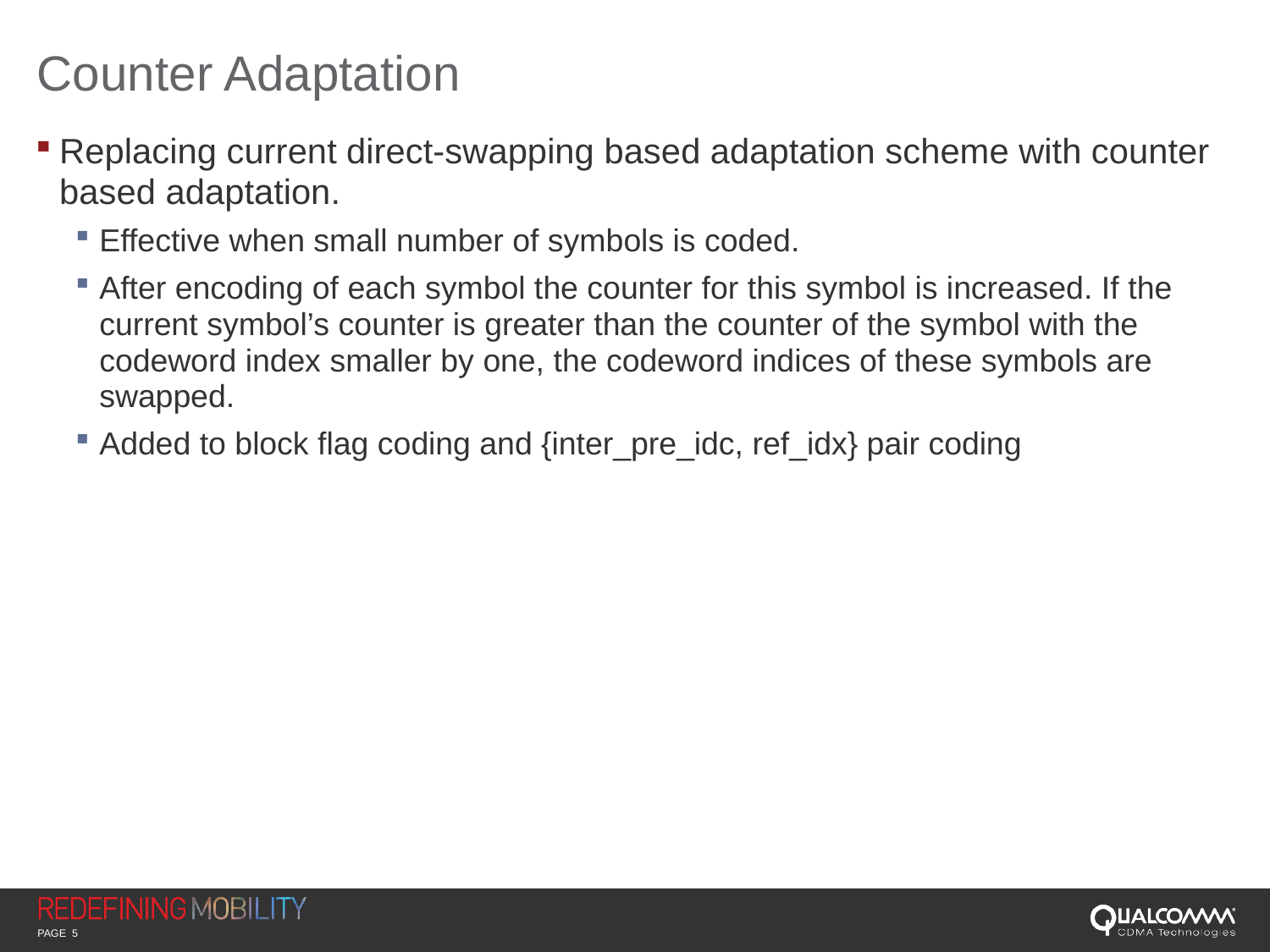

# Counter Adaptation
Replacing current direct-swapping based adaptation scheme with counter based adaptation.
Effective when small number of symbols is coded.
After encoding of each symbol the counter for this symbol is increased. If the current symbol’s counter is greater than the counter of the symbol with the codeword index smaller by one, the codeword indices of these symbols are swapped.
Added to block flag coding and {inter_pre_idc, ref_idx} pair coding